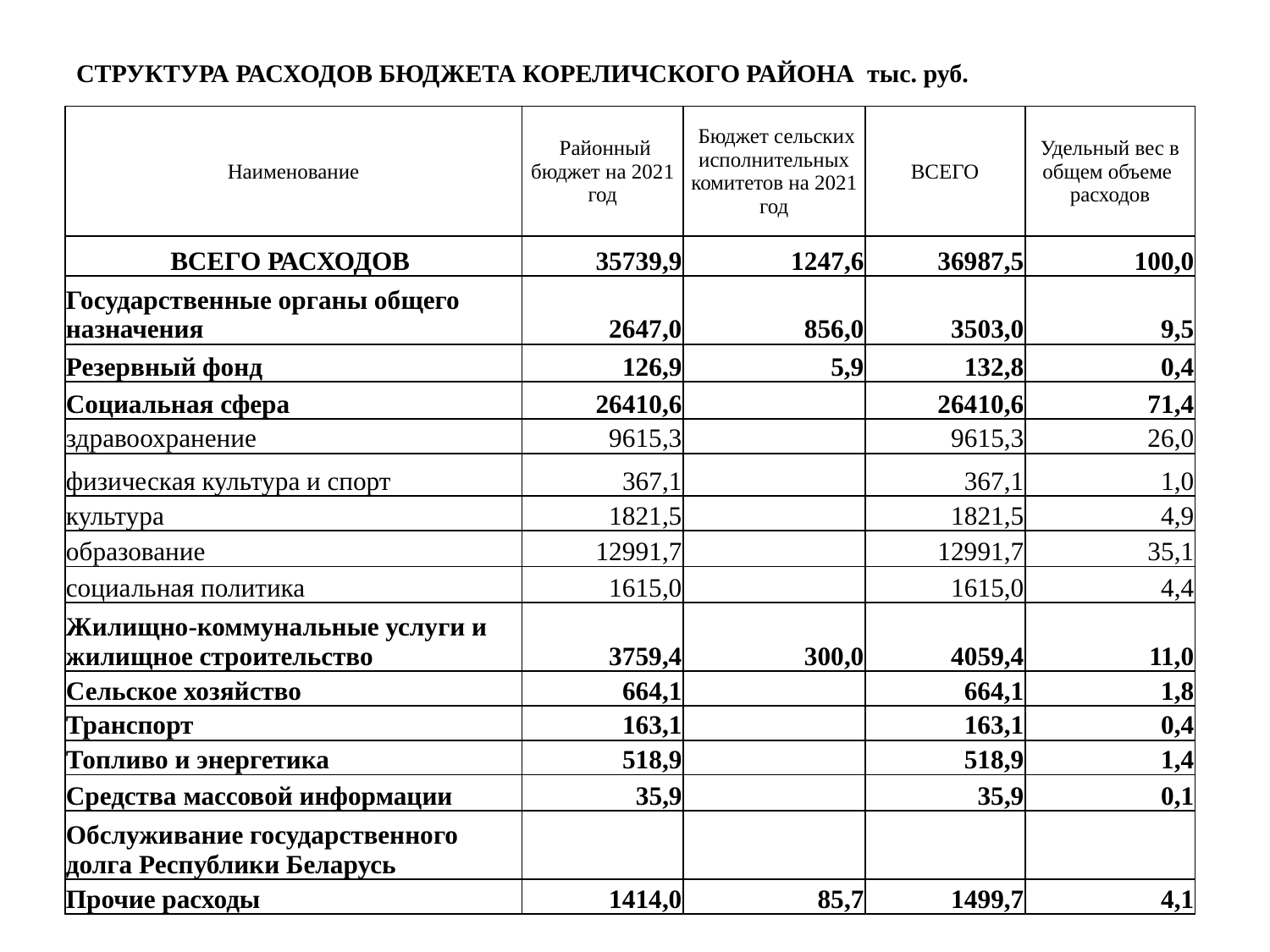

# СТРУКТУРА РАСХОДОВ БЮДЖЕТА КОРЕЛИЧСКОГО РАЙОНА  тыс. руб.
| Наименование | Районный бюджет на 2021 год | Бюджет сельских исполнительных комитетов на 2021 год | ВСЕГО | Удельный вес в общем объеме расходов |
| --- | --- | --- | --- | --- |
| ВСЕГО РАСХОДОВ | 35739,9 | 1247,6 | 36987,5 | 100,0 |
| Государственные органы общего назначения | 2647,0 | 856,0 | 3503,0 | 9,5 |
| Резервный фонд | 126,9 | 5,9 | 132,8 | 0,4 |
| Социальная сфера | 26410,6 |  | 26410,6 | 71,4 |
| здравоохранение | 9615,3 |  | 9615,3 | 26,0 |
| физическая культура и спорт | 367,1 |  | 367,1 | 1,0 |
| культура | 1821,5 |  | 1821,5 | 4,9 |
| образование | 12991,7 |  | 12991,7 | 35,1 |
| социальная политика | 1615,0 |  | 1615,0 | 4,4 |
| Жилищно-коммунальные услуги и жилищное строительство | 3759,4 | 300,0 | 4059,4 | 11,0 |
| Сельское хозяйство | 664,1 |  | 664,1 | 1,8 |
| Транспорт | 163,1 |  | 163,1 | 0,4 |
| Топливо и энергетика | 518,9 |  | 518,9 | 1,4 |
| Средства массовой информации | 35,9 |  | 35,9 | 0,1 |
| Обслуживание государственного долга Республики Беларусь |  |  |  |  |
| Прочие расходы | 1414,0 | 85,7 | 1499,7 | 4,1 |